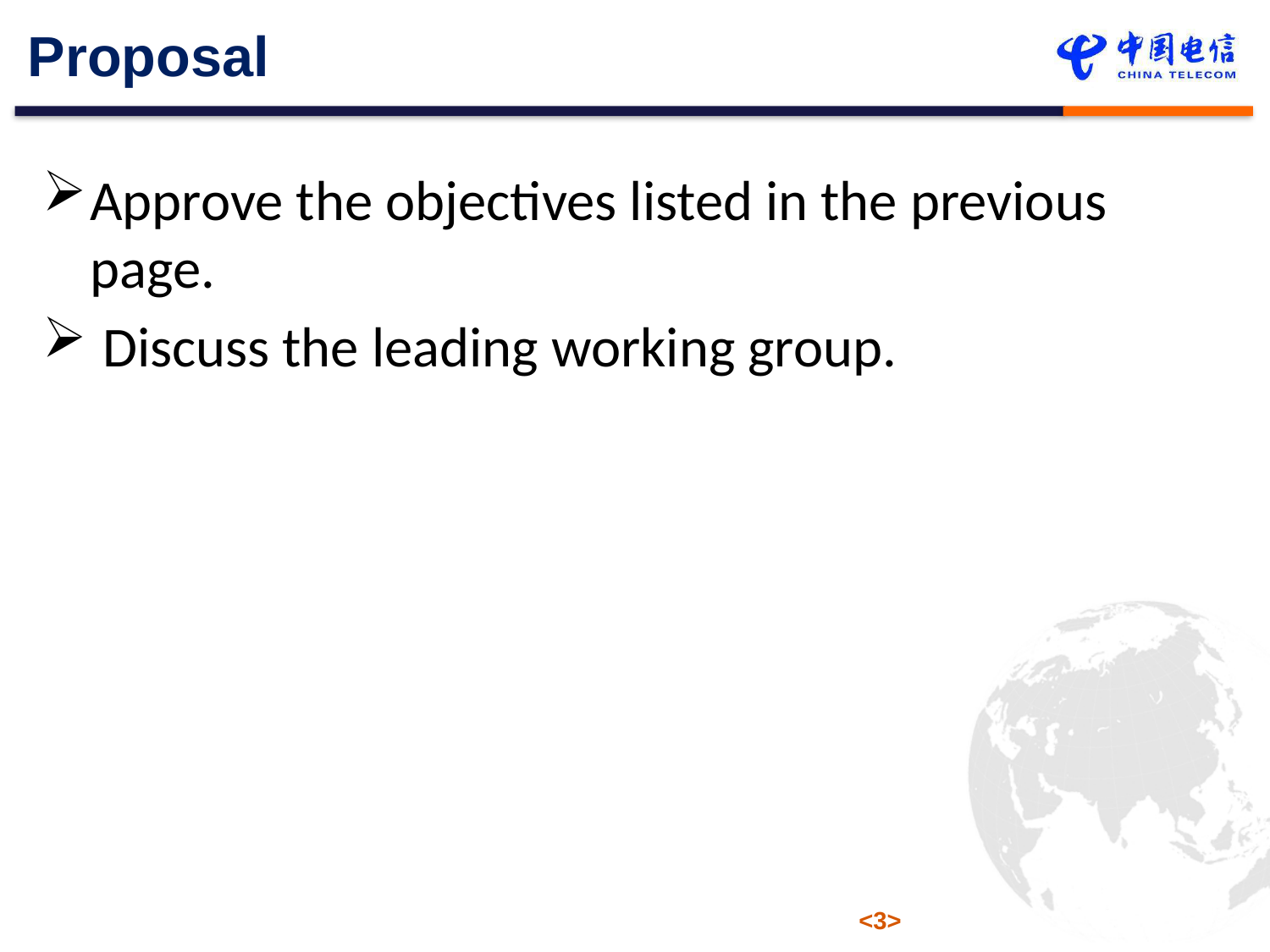

# Proposal
Approve the objectives listed in the previous page.
 Discuss the leading working group.